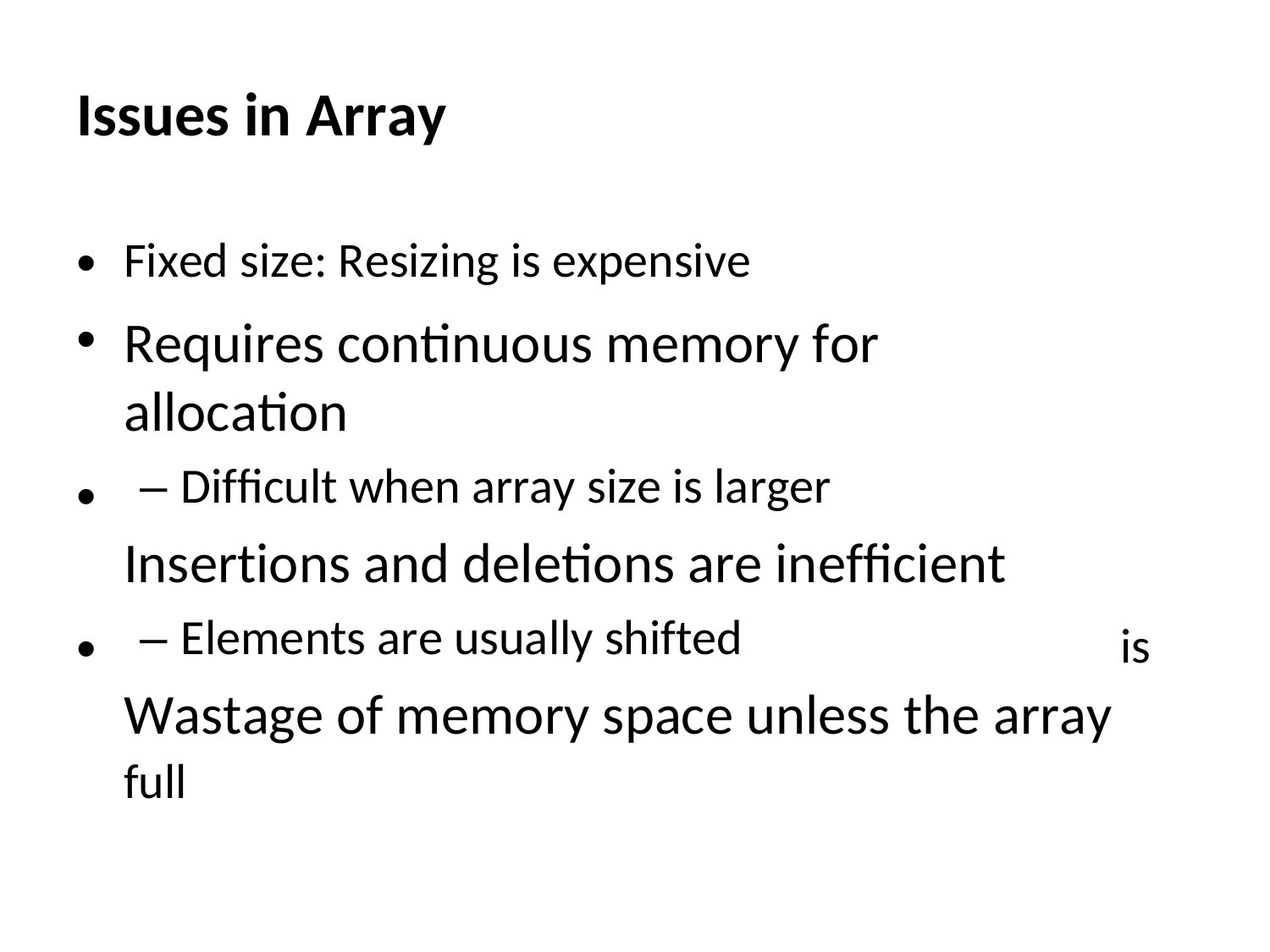

Issues in Array
•
•
Fixed size: Resizing is expensive
Requires continuous memory for allocation
– Difficult when array size is larger
Insertions and deletions are inefficient
– Elements are usually shifted
Wastage of memory space unless the array
full
•
•
is